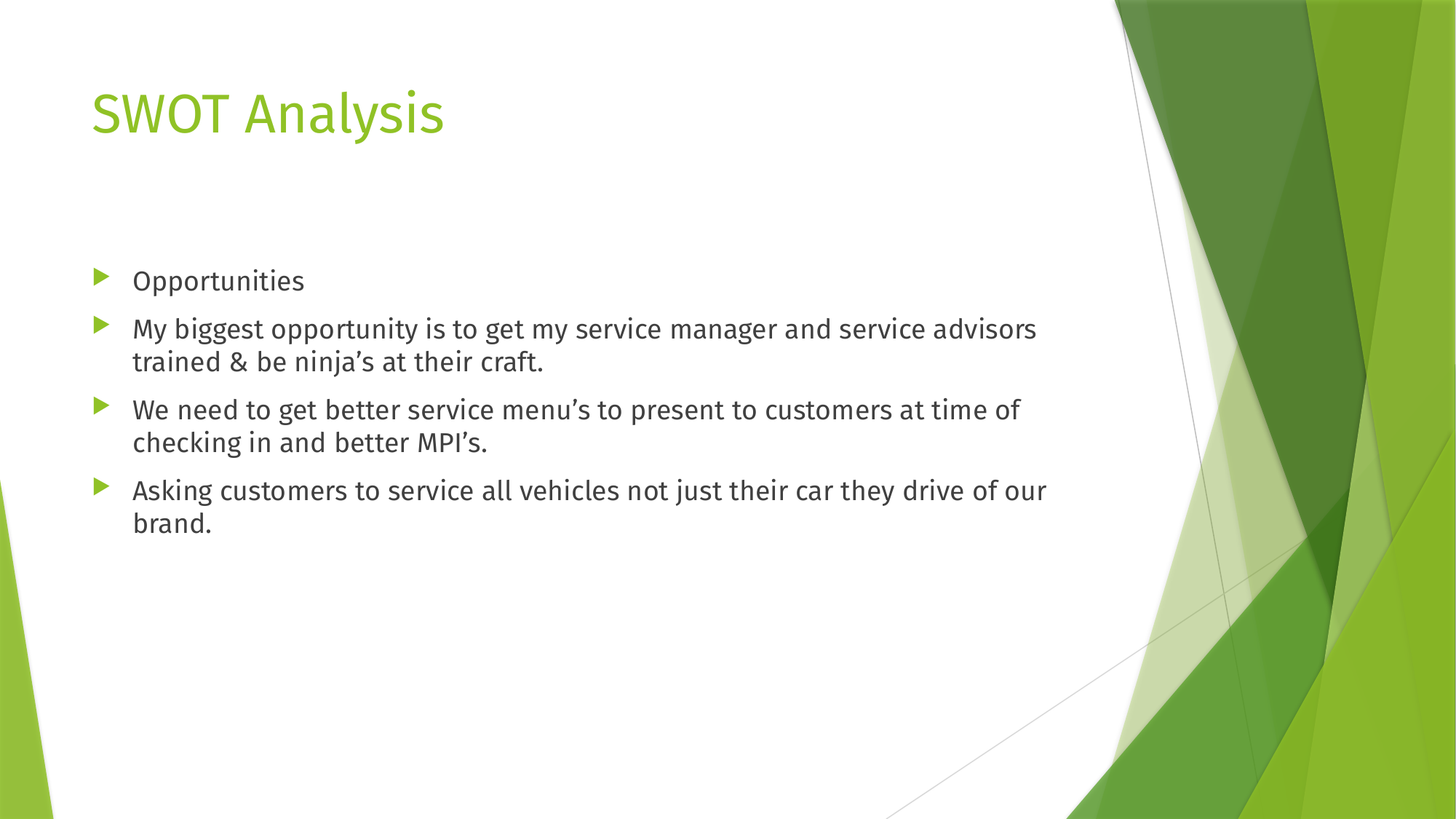

# SWOT Analysis
Opportunities
My biggest opportunity is to get my service manager and service advisors trained & be ninja’s at their craft.
We need to get better service menu’s to present to customers at time of checking in and better MPI’s.
Asking customers to service all vehicles not just their car they drive of our brand.